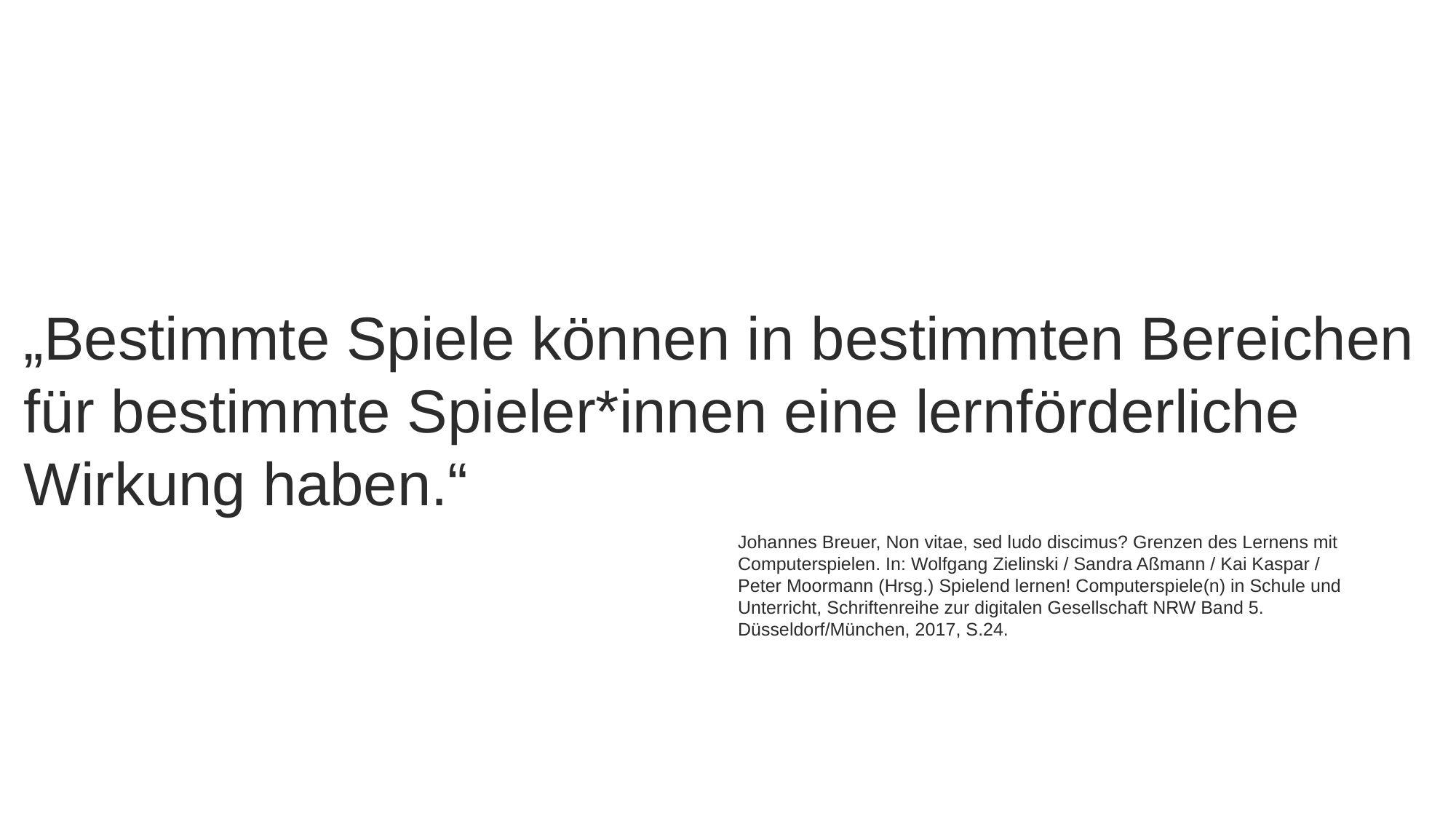

„Bestimmte Spiele können in bestimmten Bereichen
für bestimmte Spieler*innen eine lernförderliche
Wirkung haben.“
Johannes Breuer, Non vitae, sed ludo discimus? Grenzen des Lernens mit Computerspielen. In: Wolfgang Zielinski / Sandra Aßmann / Kai Kaspar /
Peter Moormann (Hrsg.) Spielend lernen! Computerspiele(n) in Schule und Unterricht, Schriftenreihe zur digitalen Gesellschaft NRW Band 5. Düsseldorf/München, 2017, S.24.